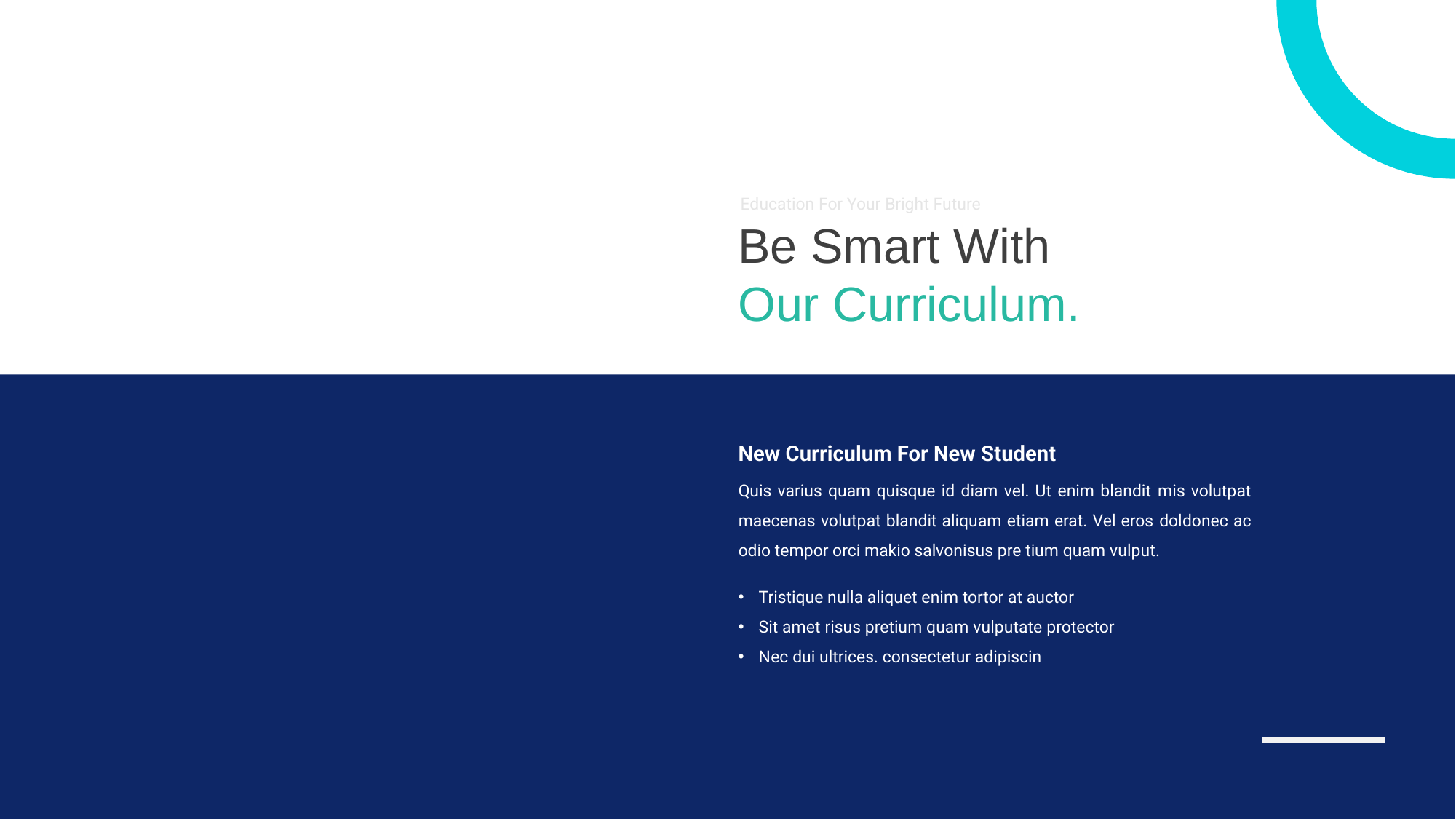

Education For Your Bright Future
Be Smart With Our Curriculum.
New Curriculum For New Student
Quis varius quam quisque id diam vel. Ut enim blandit mis volutpat maecenas volutpat blandit aliquam etiam erat. Vel eros doldonec ac odio tempor orci makio salvonisus pre tium quam vulput.
Tristique nulla aliquet enim tortor at auctor
Sit amet risus pretium quam vulputate protector
Nec dui ultrices. consectetur adipiscin